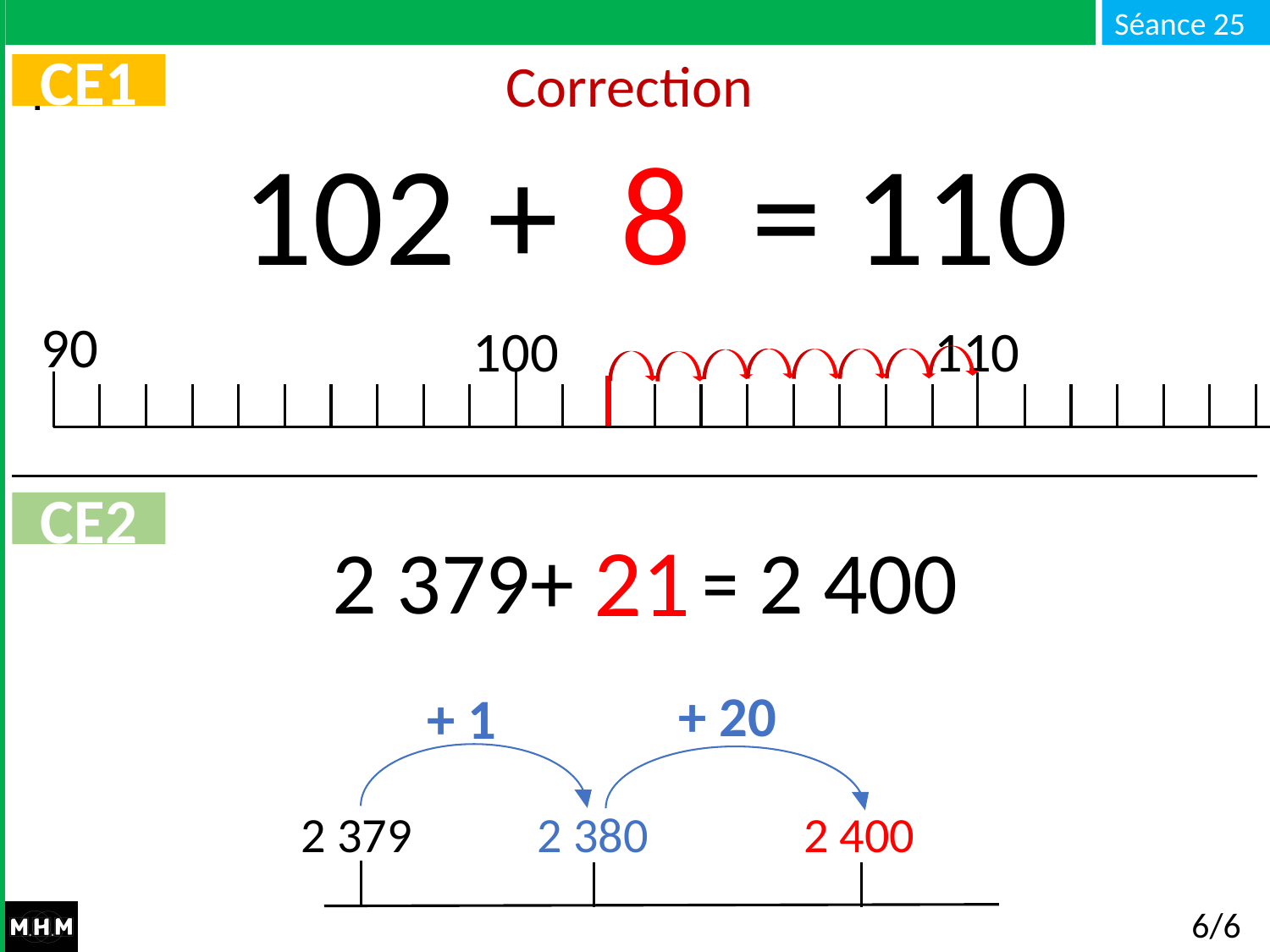

# Correction
CE1
8
102 + …  = 110
90
100
110

CE2
21
2 379+ …  = 2 400
+ 20
+ 1

2 379
2 380
2 400
6/6